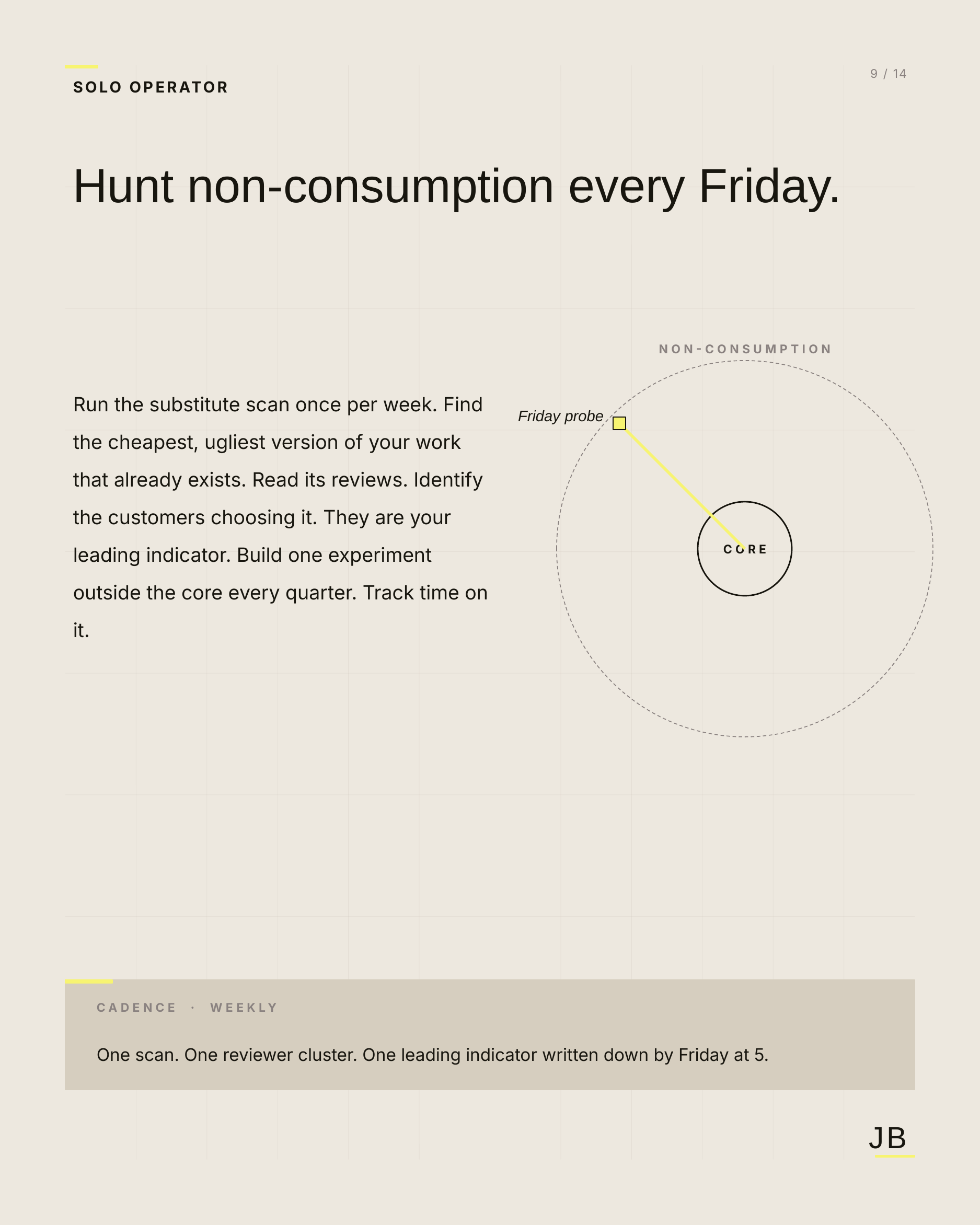

9 / 14

SOLO OPERATOR
Hunt non-consumption every Friday.

Run the substitute scan once per week. Find the cheapest, ugliest version of your work that already exists. Read its reviews. Identify the customers choosing it. They are your leading indicator. Build one experiment outside the core every quarter. Track time on it.
NON-CONSUMPTION

Friday probe

CORE

CADENCE  ·  WEEKLY
One scan. One reviewer cluster. One leading indicator written down by Friday at 5.

JB